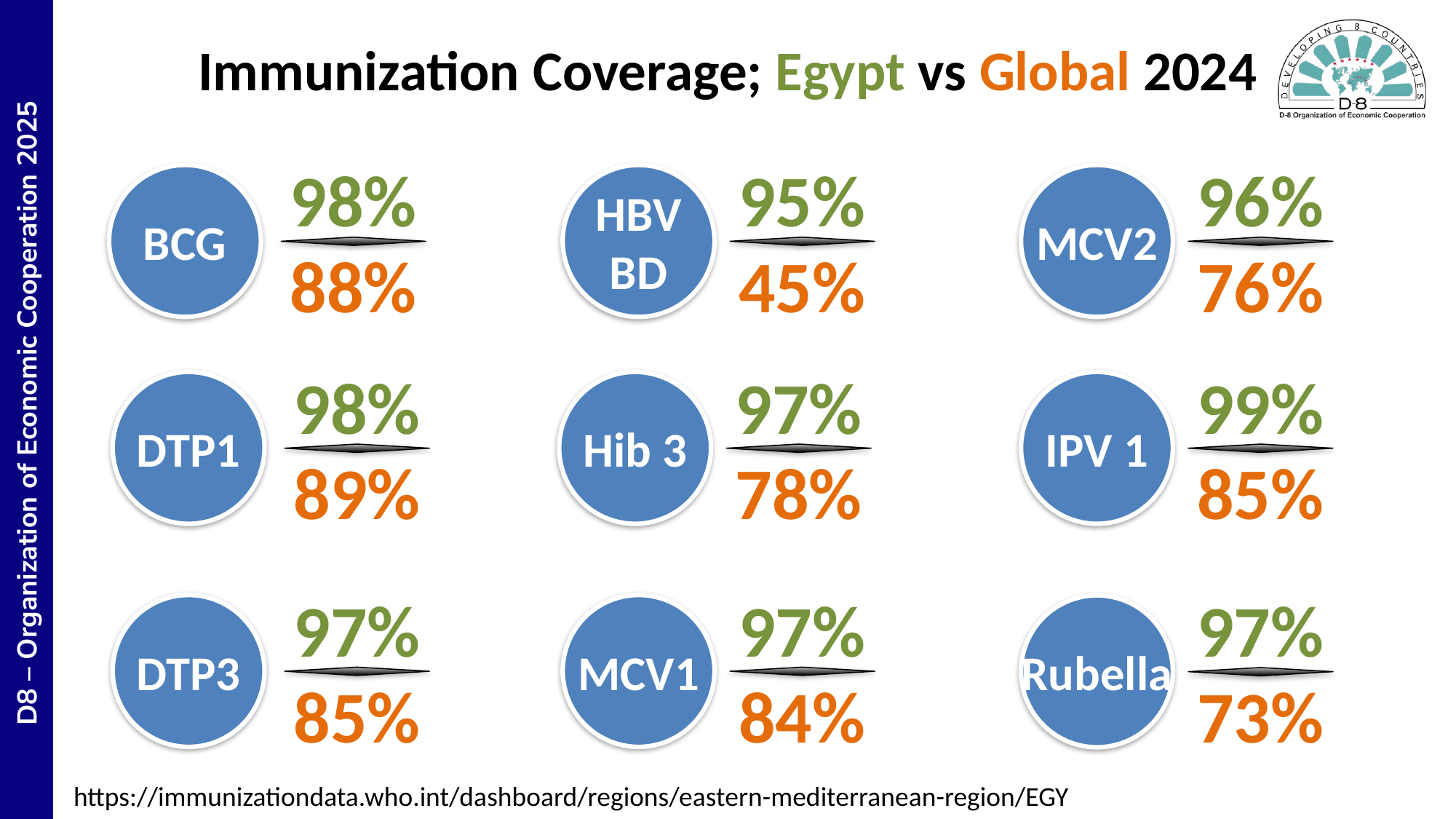

# Immunization Coverage; Egypt vs Global 2024
98%
88%

95%
45%

96%
76%

BCG
HBV
BD
MCV2
98%
89%

97%
78%

99%
85%

DTP1
Hib 3
IPV 1
97%
85%

97%
84%

97%
73%

DTP3
MCV1
Rubella
https://immunizationdata.who.int/dashboard/regions/eastern-mediterranean-region/EGY